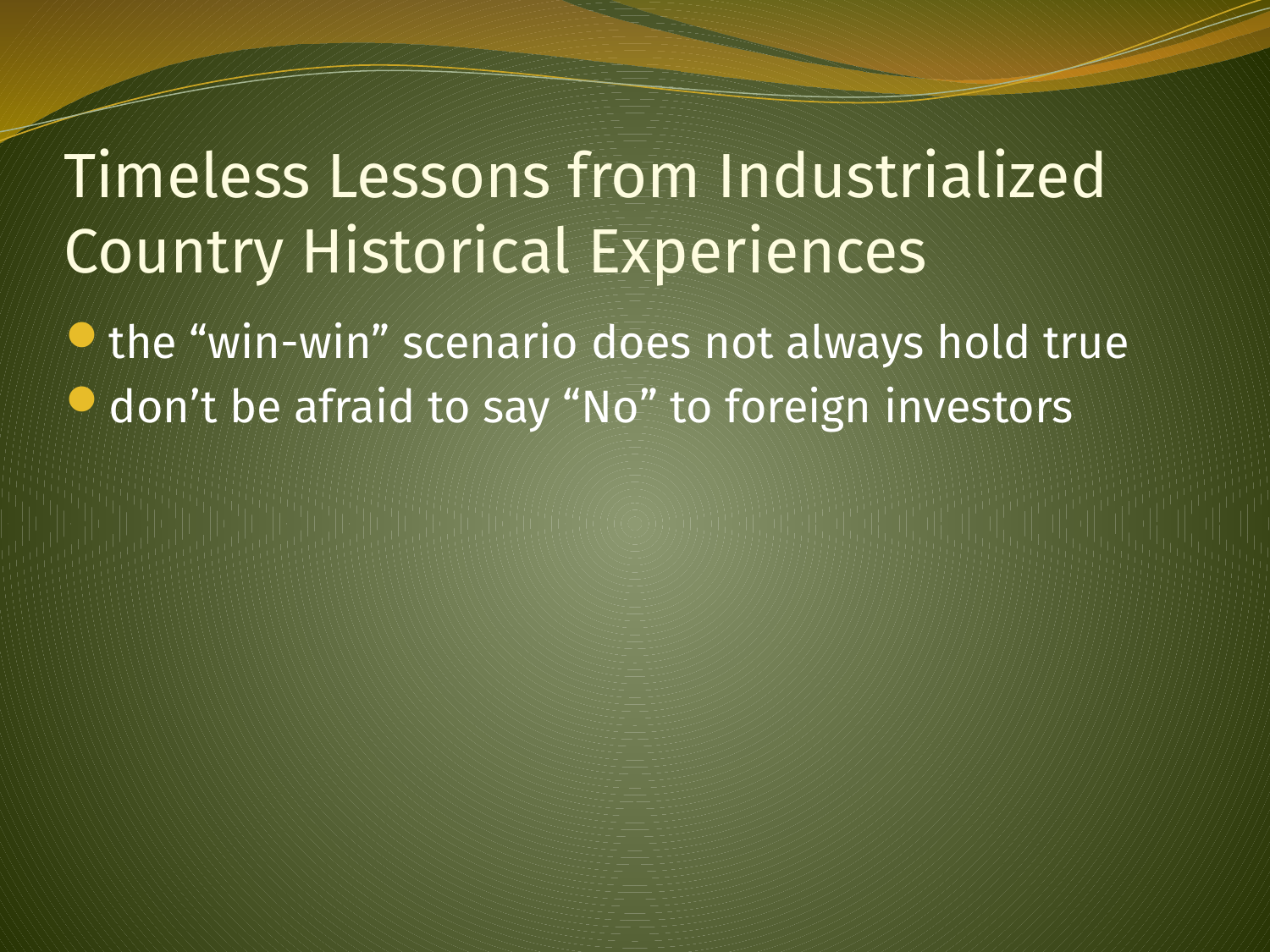

# Timeless Lessons from Industrialized Country Historical Experiences
the “win-win” scenario does not always hold true
don’t be afraid to say “No” to foreign investors